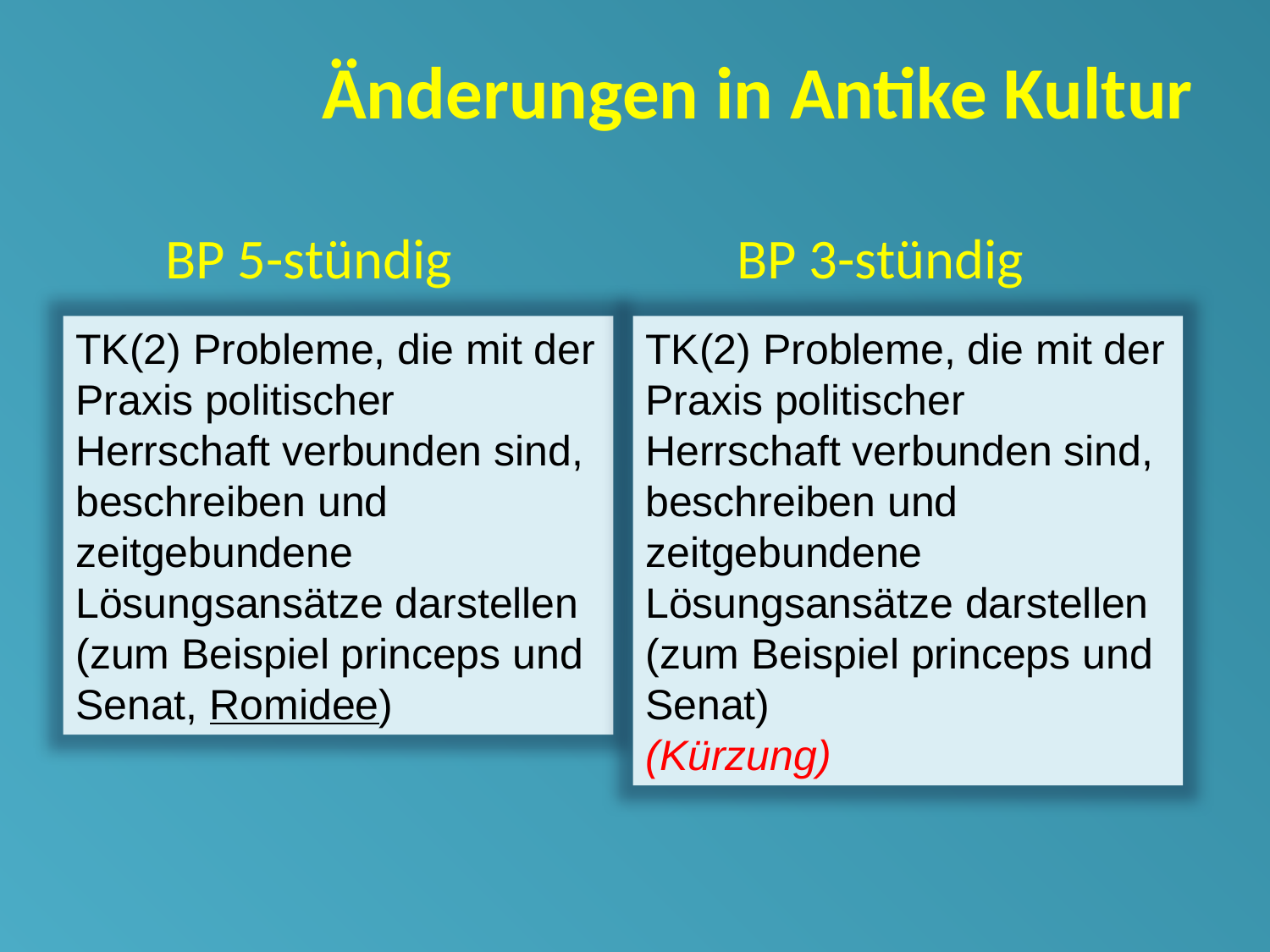

# Änderungen in Antike Kultur
       BP 5-stündig			  BP 3-stündig
TK(2) Probleme, die mit der Praxis politischer Herrschaft verbunden sind, beschreiben und
zeitgebundene Lösungsansätze darstellen (zum Beispiel princeps und Senat)
(Kürzung)
TK(2) Probleme, die mit der Praxis politischer Herrschaft verbunden sind, beschreiben und
zeitgebundene Lösungsansätze darstellen (zum Beispiel princeps und Senat, Romidee)